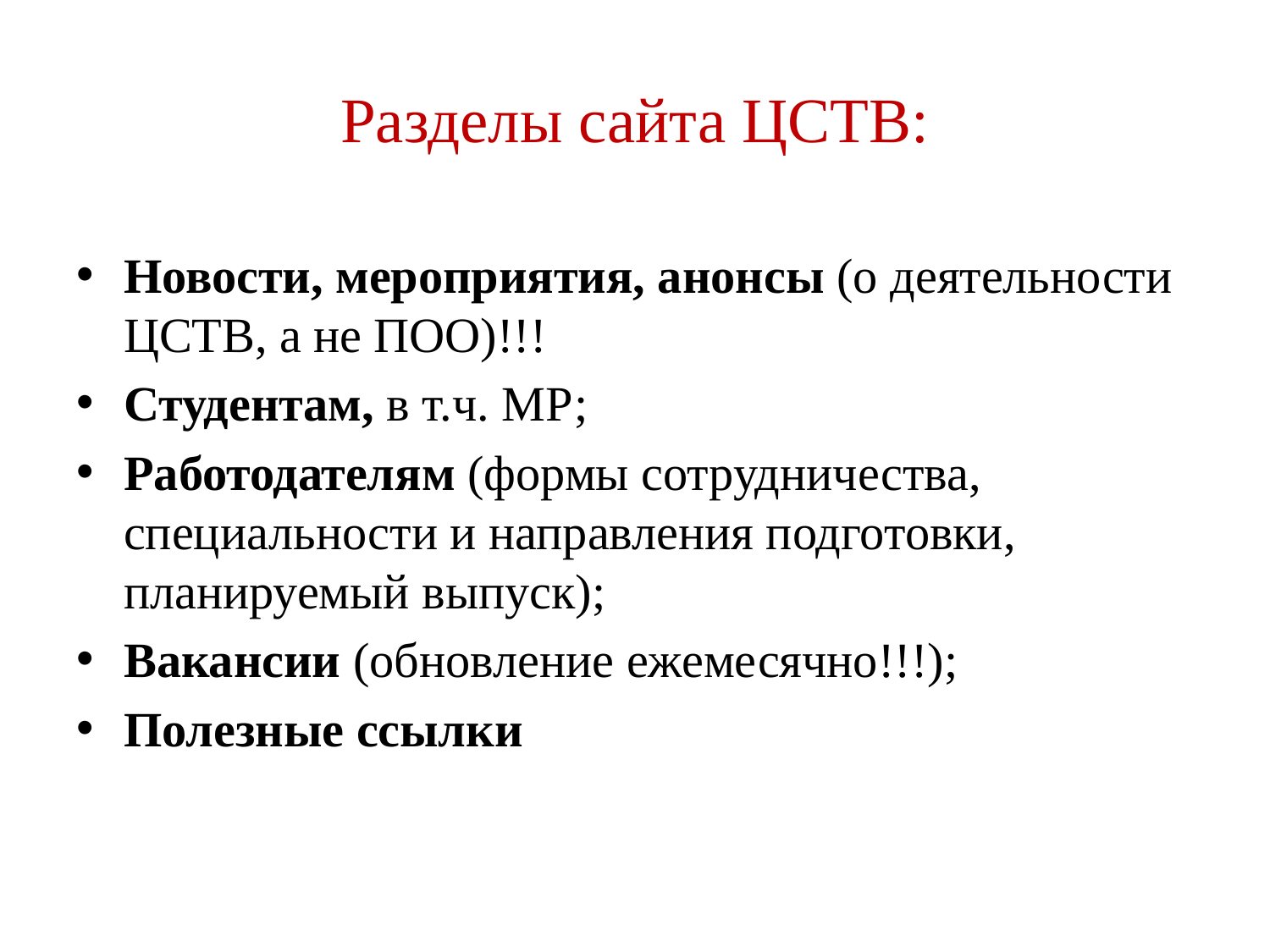

# Разделы сайта ЦСТВ:

Новости, мероприятия, анонсы (о деятельности ЦСТВ, а не ПОО)!!!
Студентам, в т.ч. МР;
Работодателям (формы сотрудничества, специальности и направления подготовки, планируемый выпуск);
Вакансии (обновление ежемесячно!!!);
Полезные ссылки